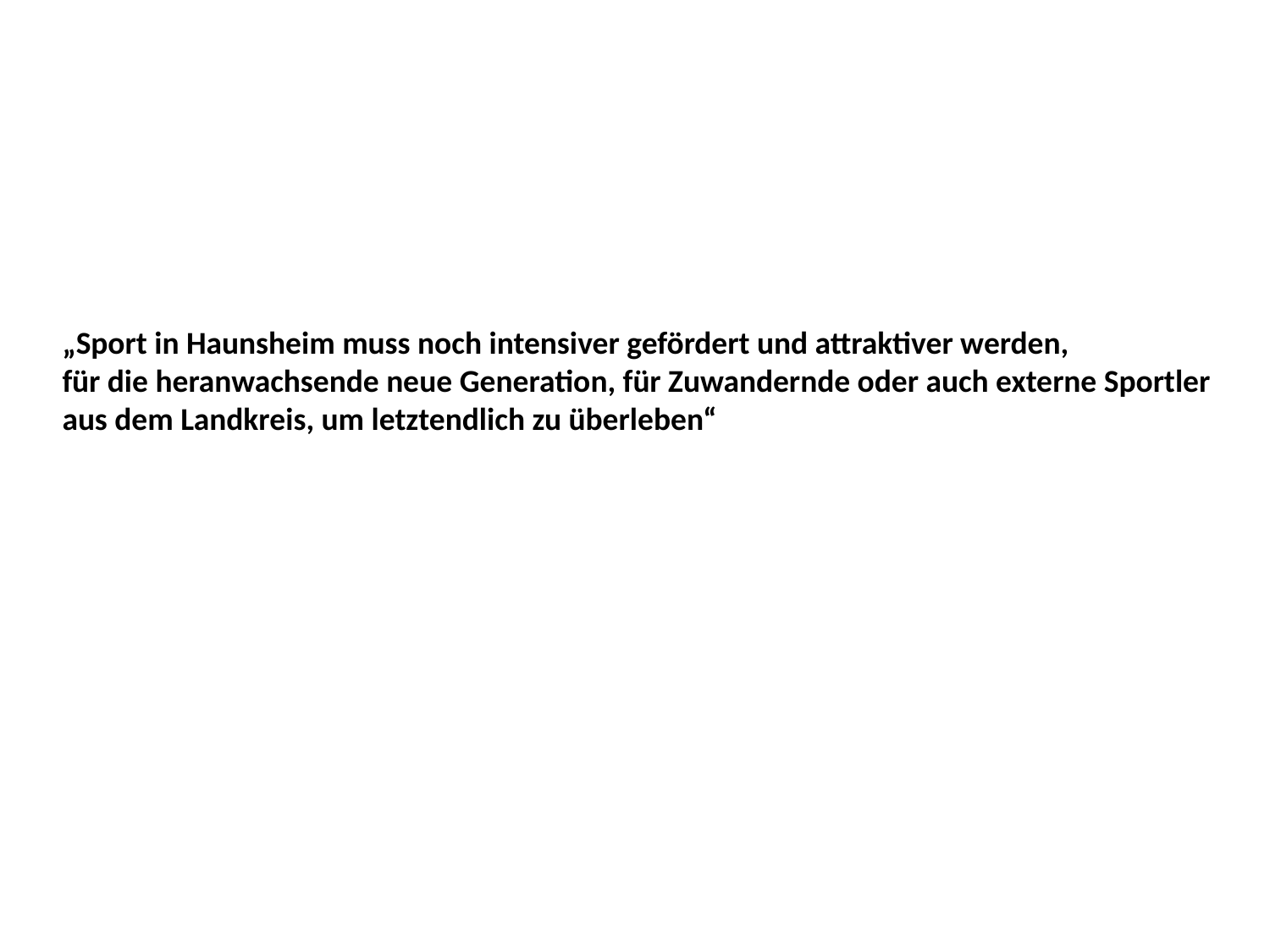

„Sport in Haunsheim muss noch intensiver gefördert und attraktiver werden,
für die heranwachsende neue Generation, für Zuwandernde oder auch externe Sportler
aus dem Landkreis, um letztendlich zu überleben“